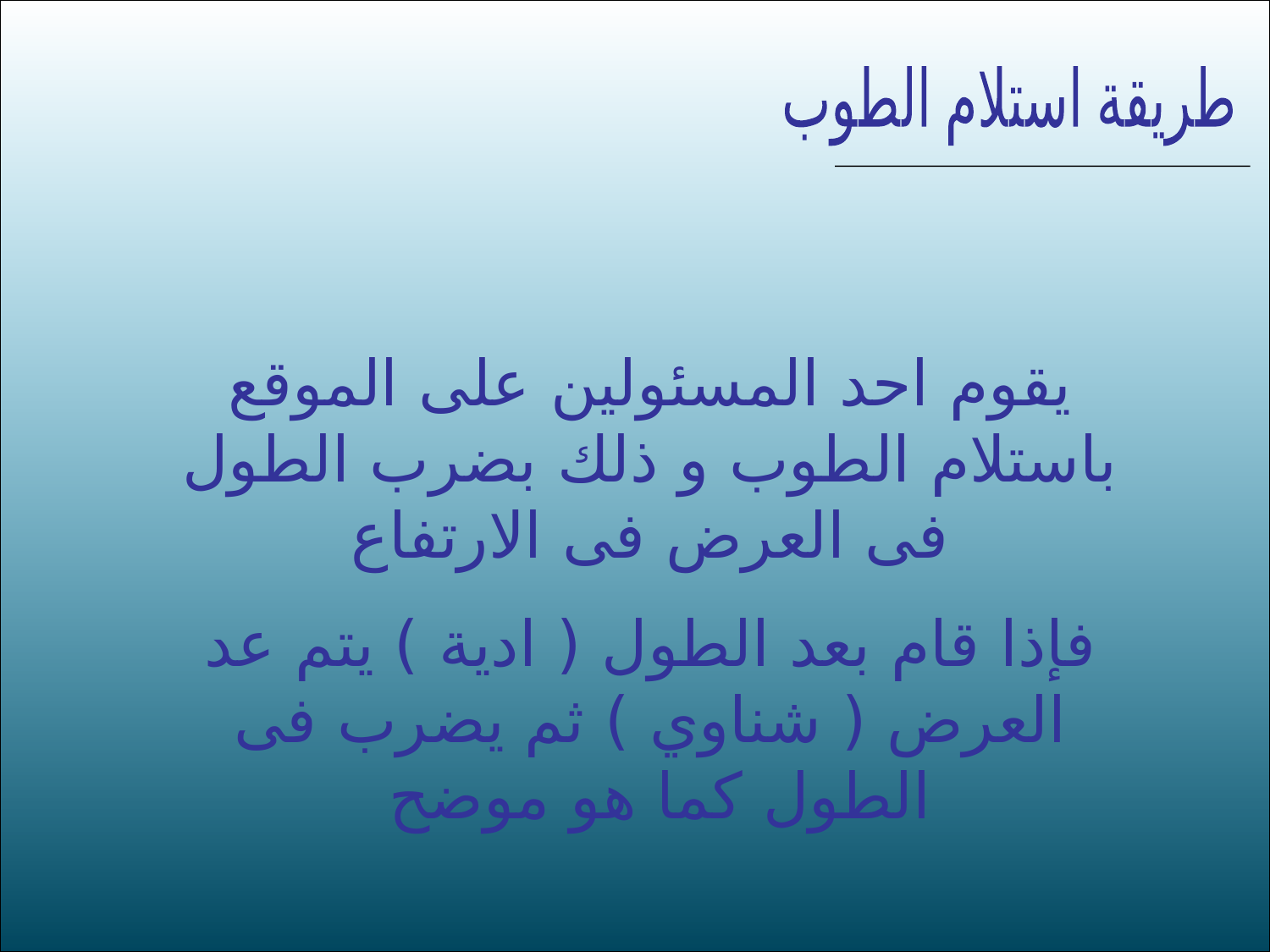

طريقة استلام الطوب

يقوم احد المسئولين على الموقع باستلام الطوب و ذلك بضرب الطول فى العرض فى الارتفاع
فإذا قام بعد الطول ( ادية ) يتم عد العرض ( شناوي ) ثم يضرب فى الطول كما هو موضح